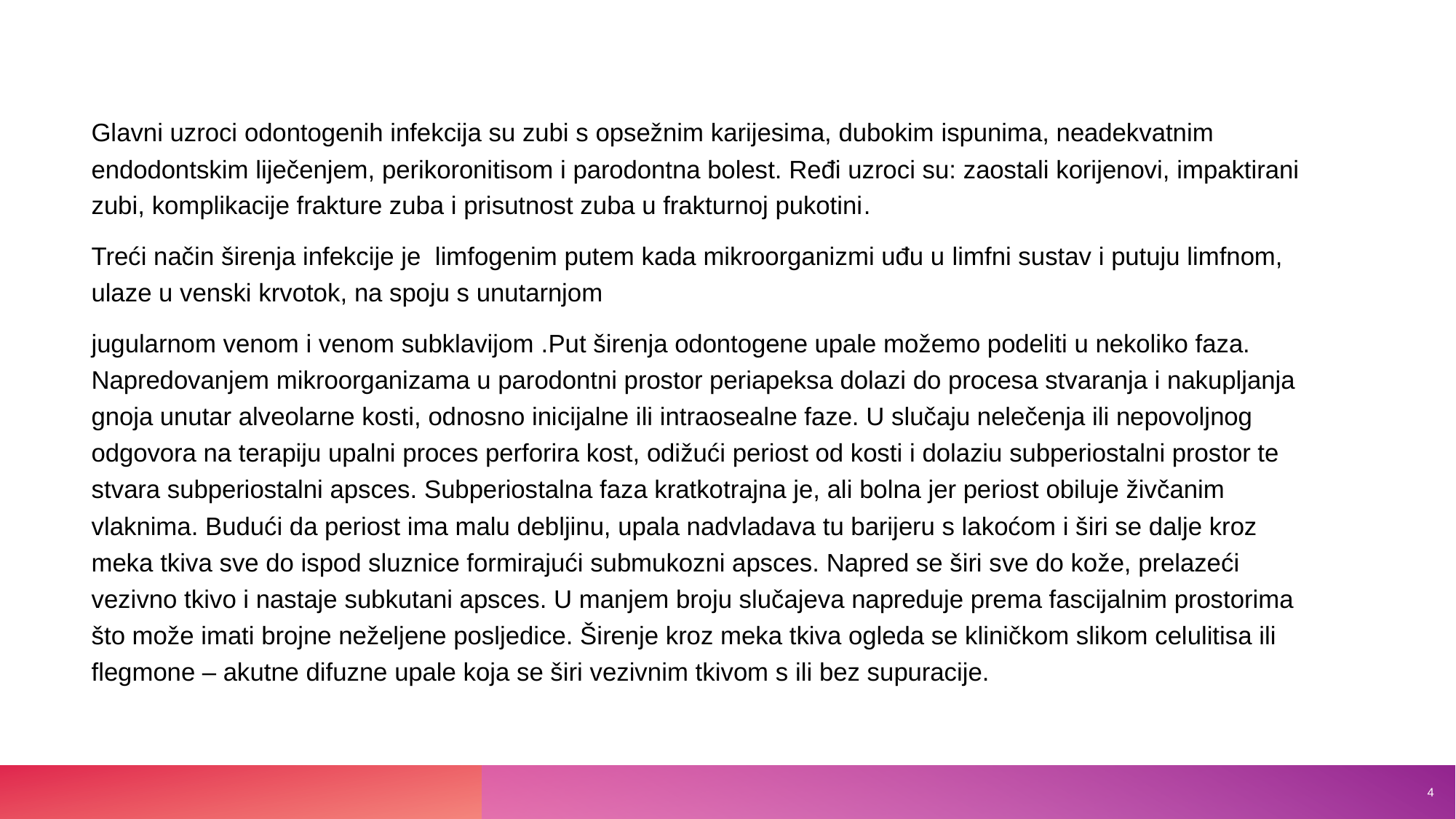

Glavni uzroci odontogenih infekcija su zubi s opsežnim karijesima, dubokim ispunima, neadekvatnim endodontskim liječenjem, perikoronitisom i parodontna bolest. Ređi uzroci su: zaostali korijenovi, impaktirani zubi, komplikacije frakture zuba i prisutnost zuba u frakturnoj pukotini.
Treći način širenja infekcije je  limfogenim putem kada mikroorganizmi uđu u limfni sustav i putuju limfnom, ulaze u venski krvotok, na spoju s unutarnjom
jugularnom venom i venom subklavijom .Put širenja odontogene upale možemo podeliti u nekoliko faza. Napredovanjem mikroorganizama u parodontni prostor periapeksa dolazi do procesa stvaranja i nakupljanja gnoja unutar alveolarne kosti, odnosno inicijalne ili intraosealne faze. U slučaju nelečenja ili nepovoljnog odgovora na terapiju upalni proces perforira kost, odižući periost od kosti i dolaziu subperiostalni prostor te stvara subperiostalni apsces. Subperiostalna faza kratkotrajna je, ali bolna jer periost obiluje živčanim vlaknima. Budući da periost ima malu debljinu, upala nadvladava tu barijeru s lakoćom i širi se dalje kroz meka tkiva sve do ispod sluznice formirajući submukozni apsces. Napred se širi sve do kože, prelazeći vezivno tkivo i nastaje subkutani apsces. U manjem broju slučajeva napreduje prema fascijalnim prostorima što može imati brojne neželjene posljedice. Širenje kroz meka tkiva ogleda se kliničkom slikom celulitisa ili flegmone – akutne difuzne upale koja se širi vezivnim tkivom s ili bez supuracije.
Sample Footer Text
4